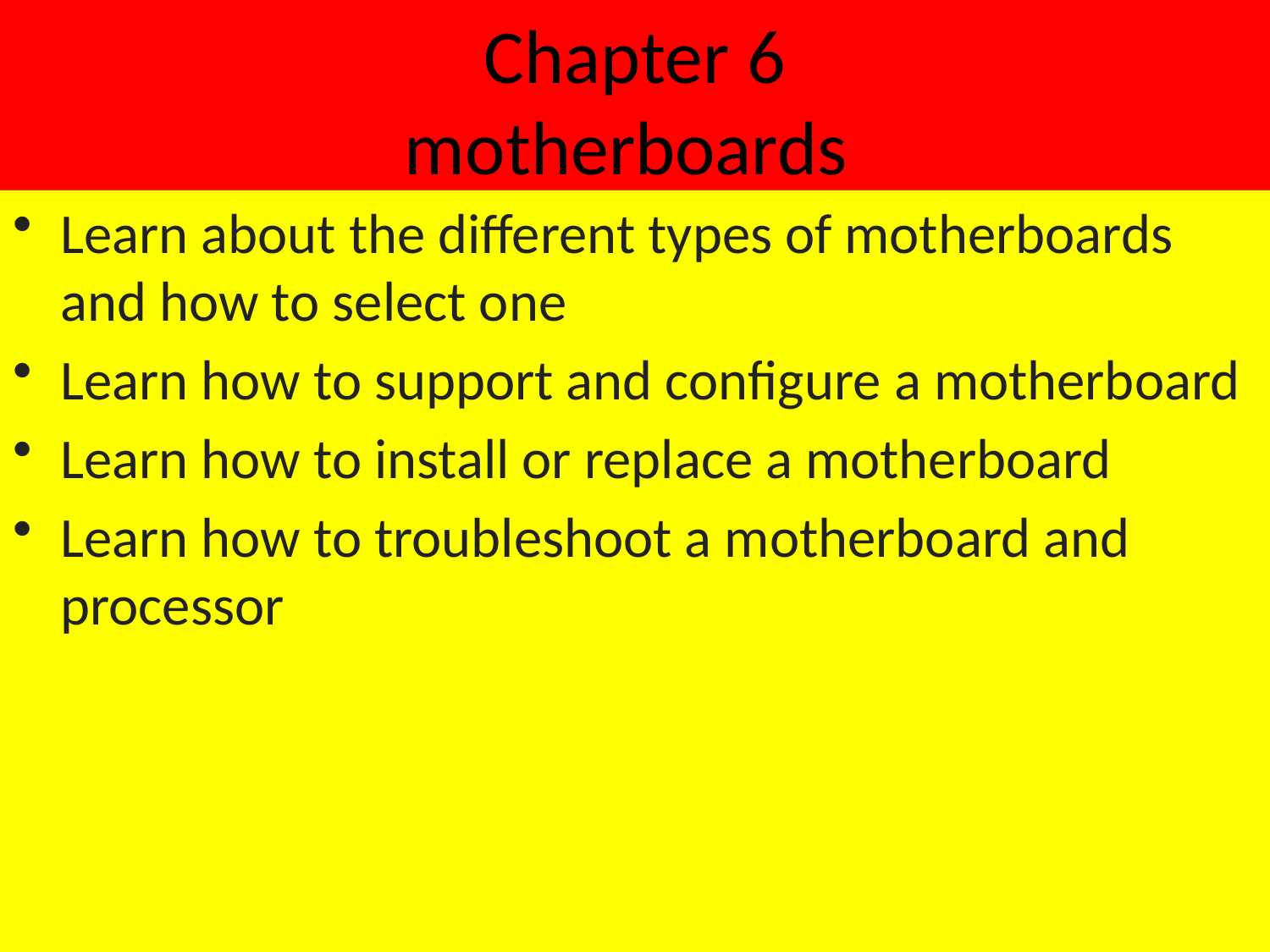

# Chapter 6 motherboards
Learn about the different types of motherboards and how to select one
Learn how to support and configure a motherboard
Learn how to install or replace a motherboard
Learn how to troubleshoot a motherboard and processor